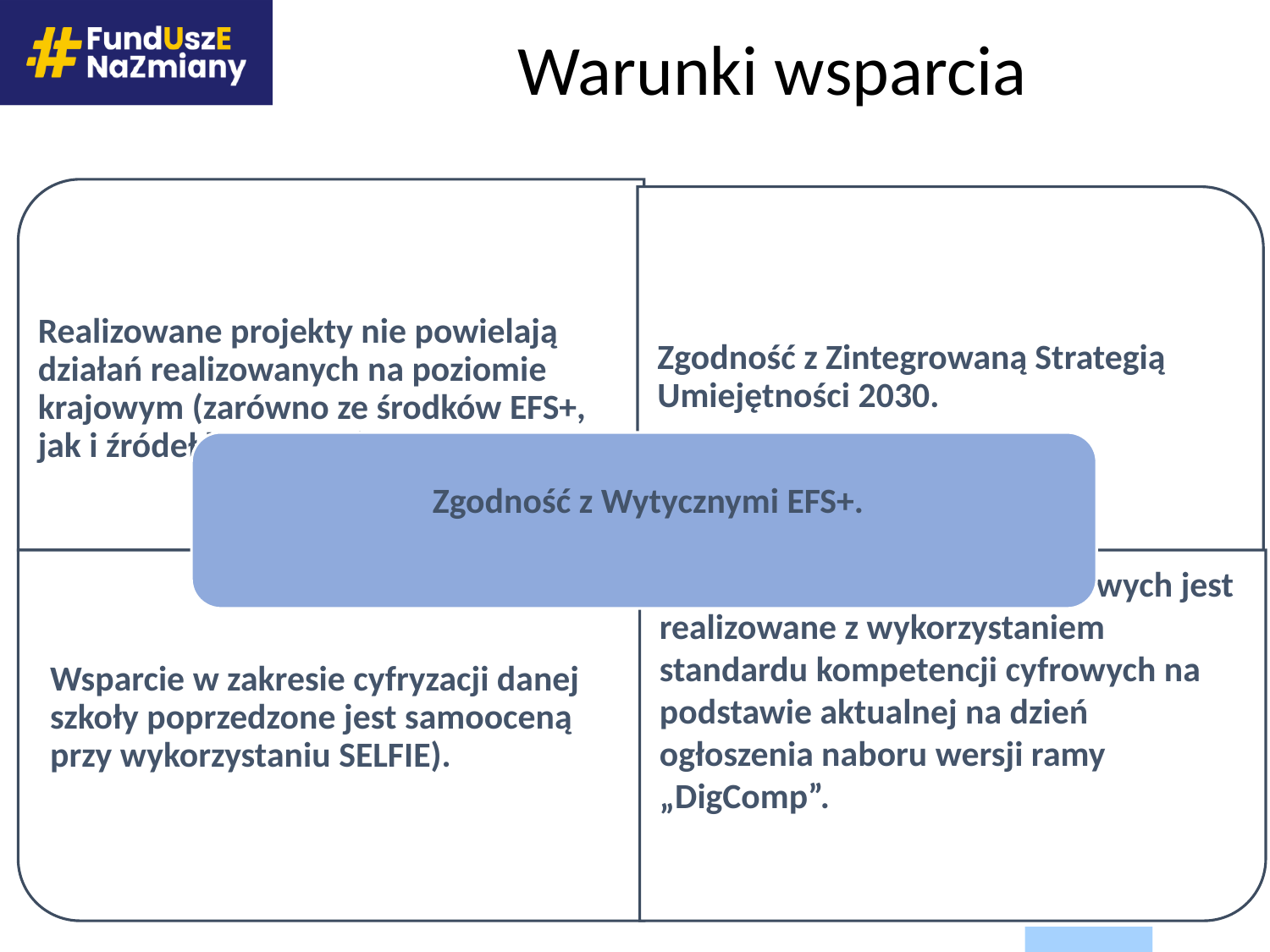

# Warunki wsparcia

Realizowane projekty nie powielają działań realizowanych na poziomie krajowym (zarówno ze środków EFS+, jak i źródeł krajowych).

Zgodność z Zintegrowaną Strategią Umiejętności 2030.

Wsparcie w zakresie cyfryzacji danej szkoły poprzedzone jest samooceną  przy wykorzystaniu SELFIE).

Wspieranie kompetencji cyfrowych jest realizowane z wykorzystaniem standardu kompetencji cyfrowych na podstawie aktualnej na dzień ogłoszenia naboru wersji ramy „DigComp”.

Zgodność z Wytycznymi EFS+.